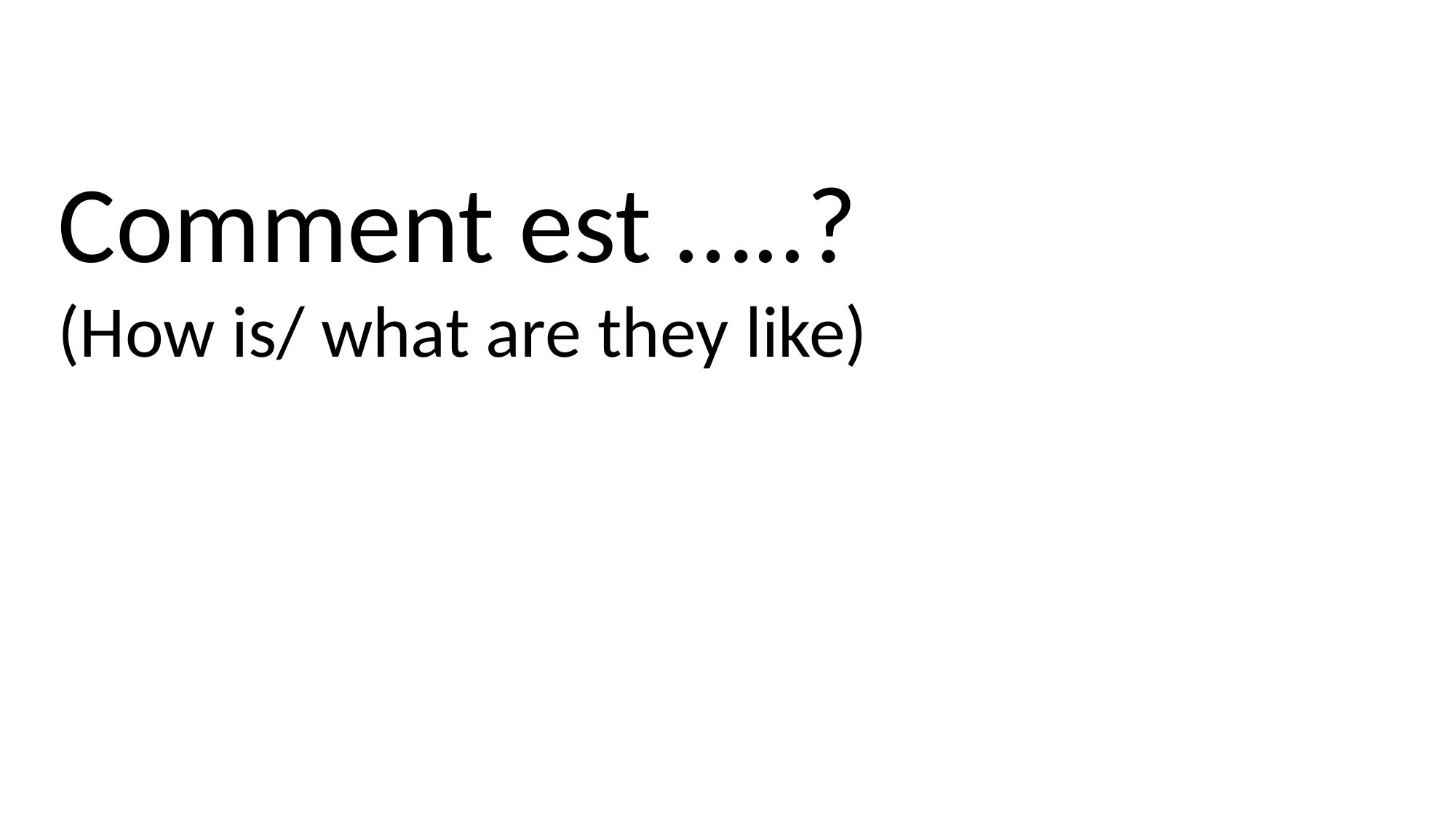

Comment est …..?
(How is/ what are they like)